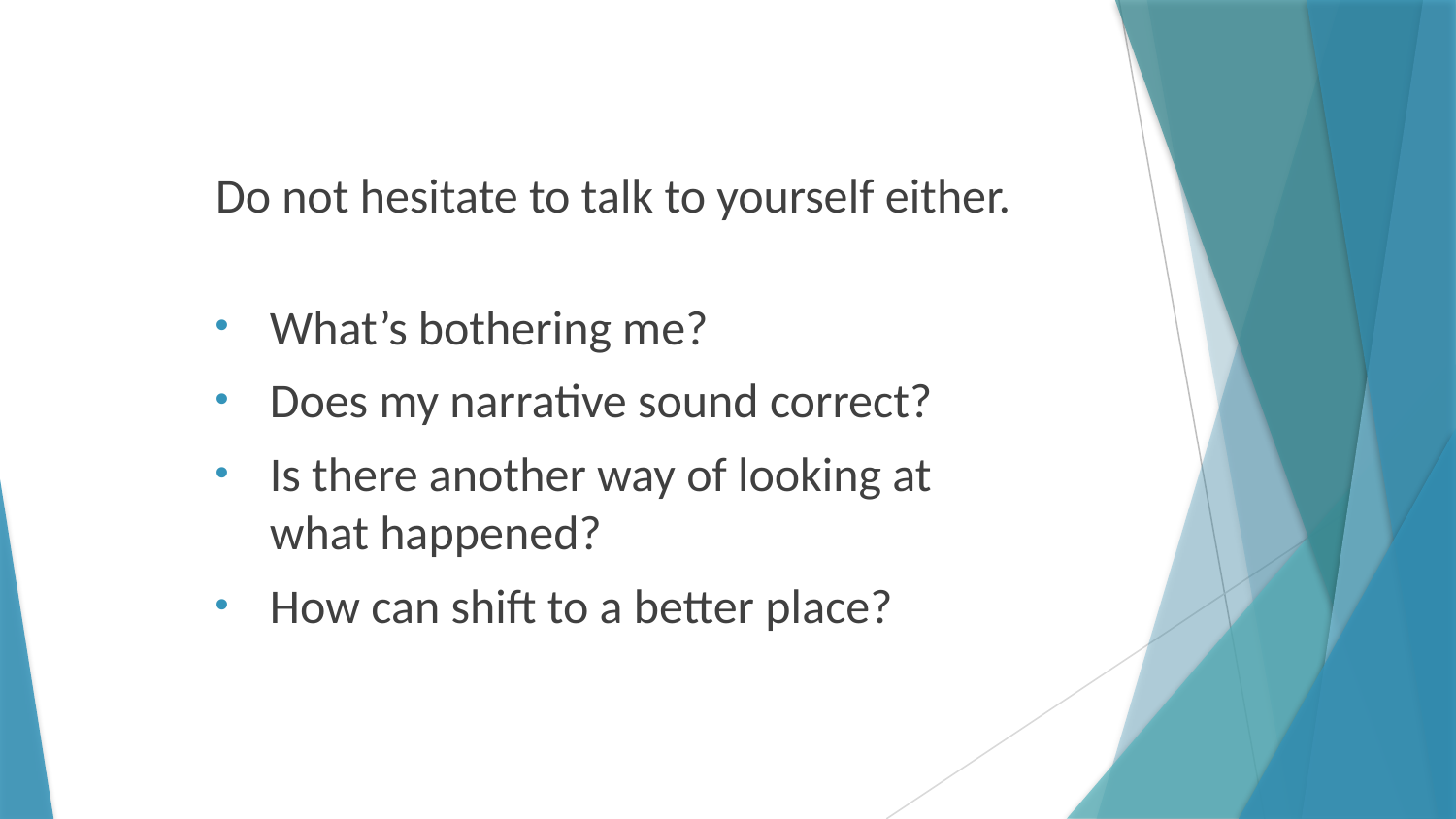

Do not hesitate to talk to yourself either.

What’s bothering me?
Does my narrative sound correct?
Is there another way of looking at what happened?
How can shift to a better place?